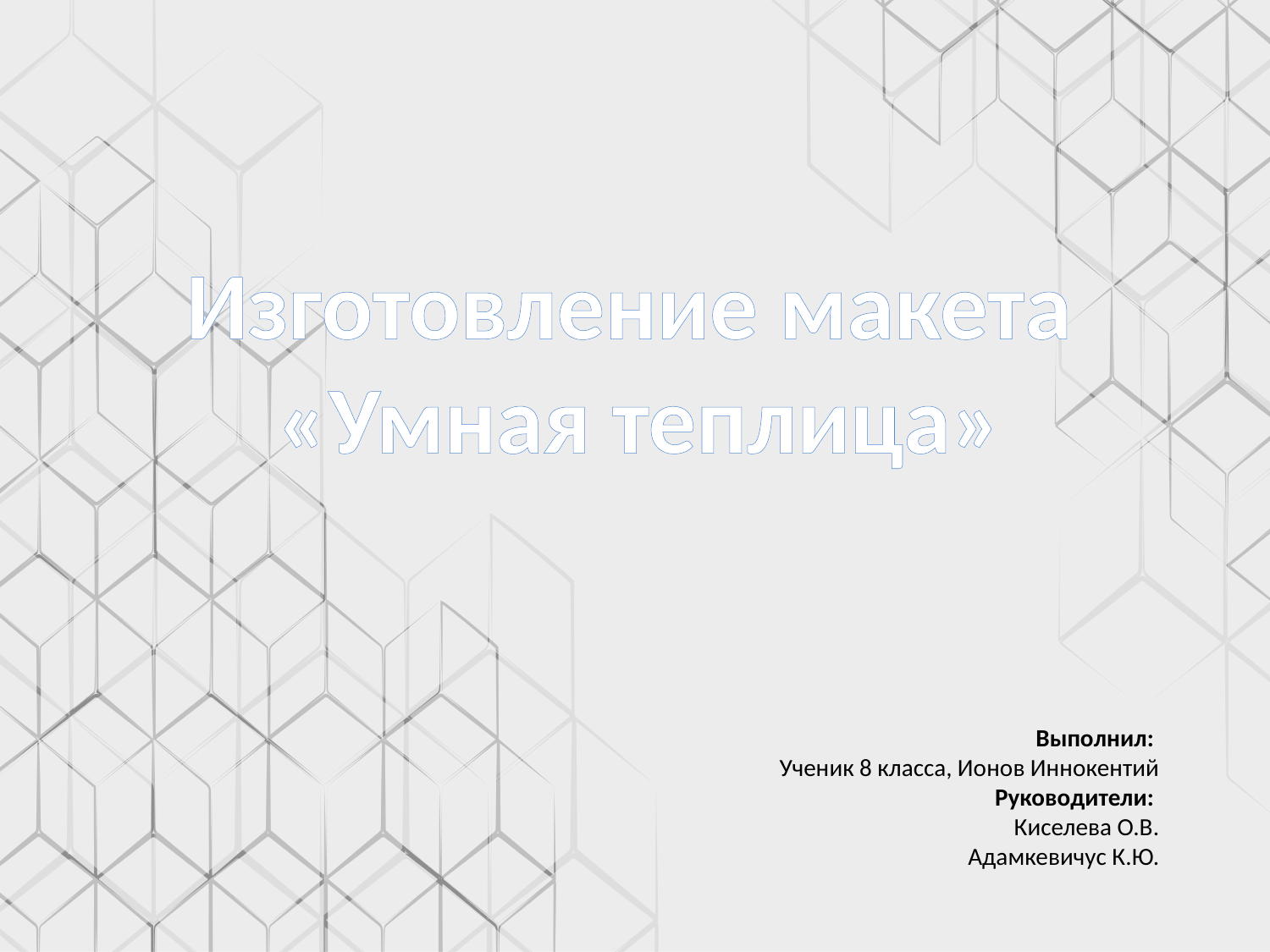

# Изготовление макета «Умная теплица»
Выполнил:
Ученик 8 класса, Ионов Иннокентий
Руководители:
Киселева О.В.
Адамкевичус К.Ю.